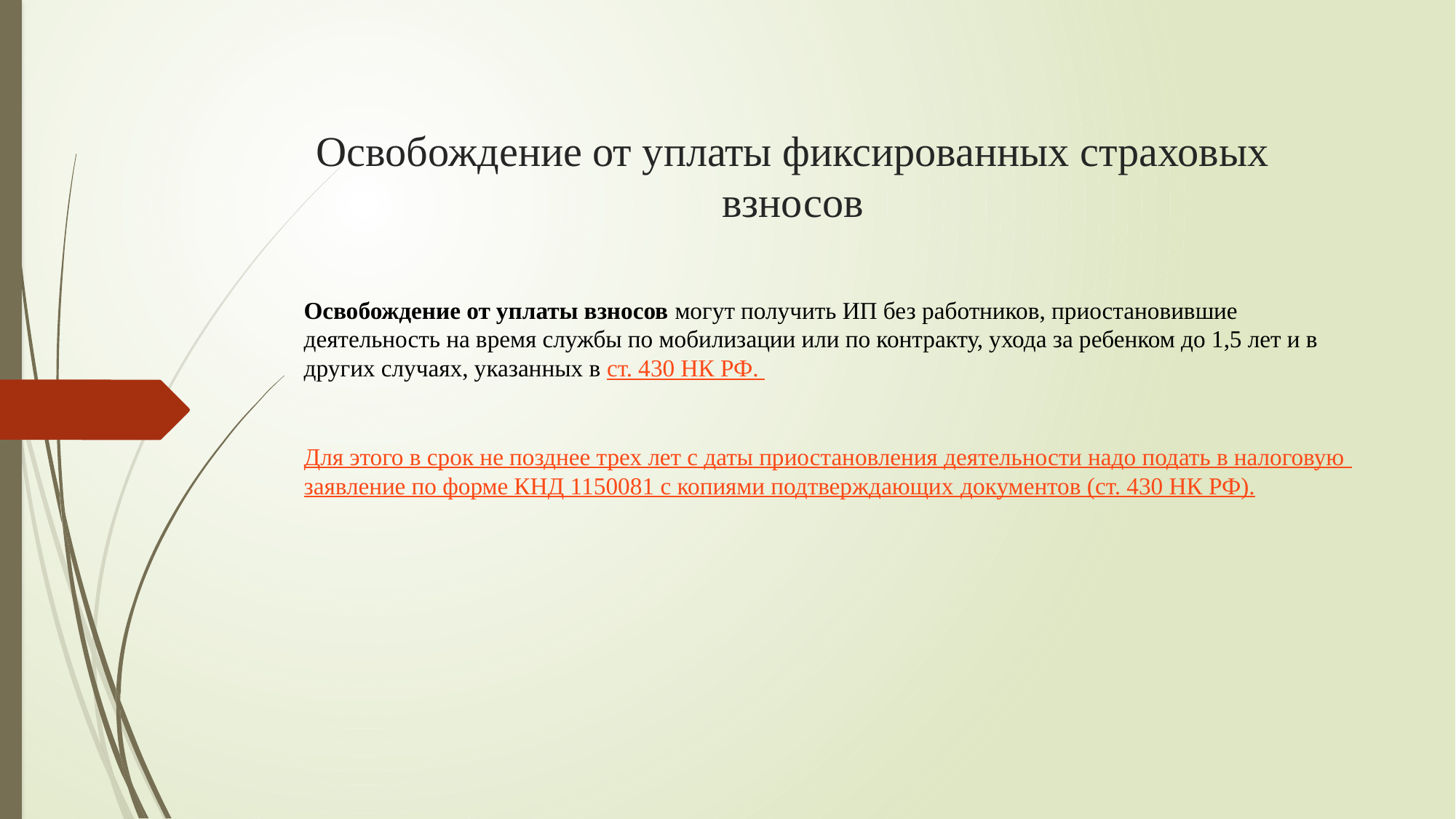

# Освобождение от уплаты фиксированных страховых взносов
Освобождение от уплаты взносов могут получить ИП без работников, приостановившие деятельность на время службы по мобилизации или по контракту, ухода за ребенком до 1,5 лет и в других случаях, указанных в ст. 430 НК РФ.

Для этого в срок не позднее трех лет с даты приостановления деятельности надо подать в налоговую заявление по форме КНД 1150081 с копиями подтверждающих документов (ст. 430 НК РФ).